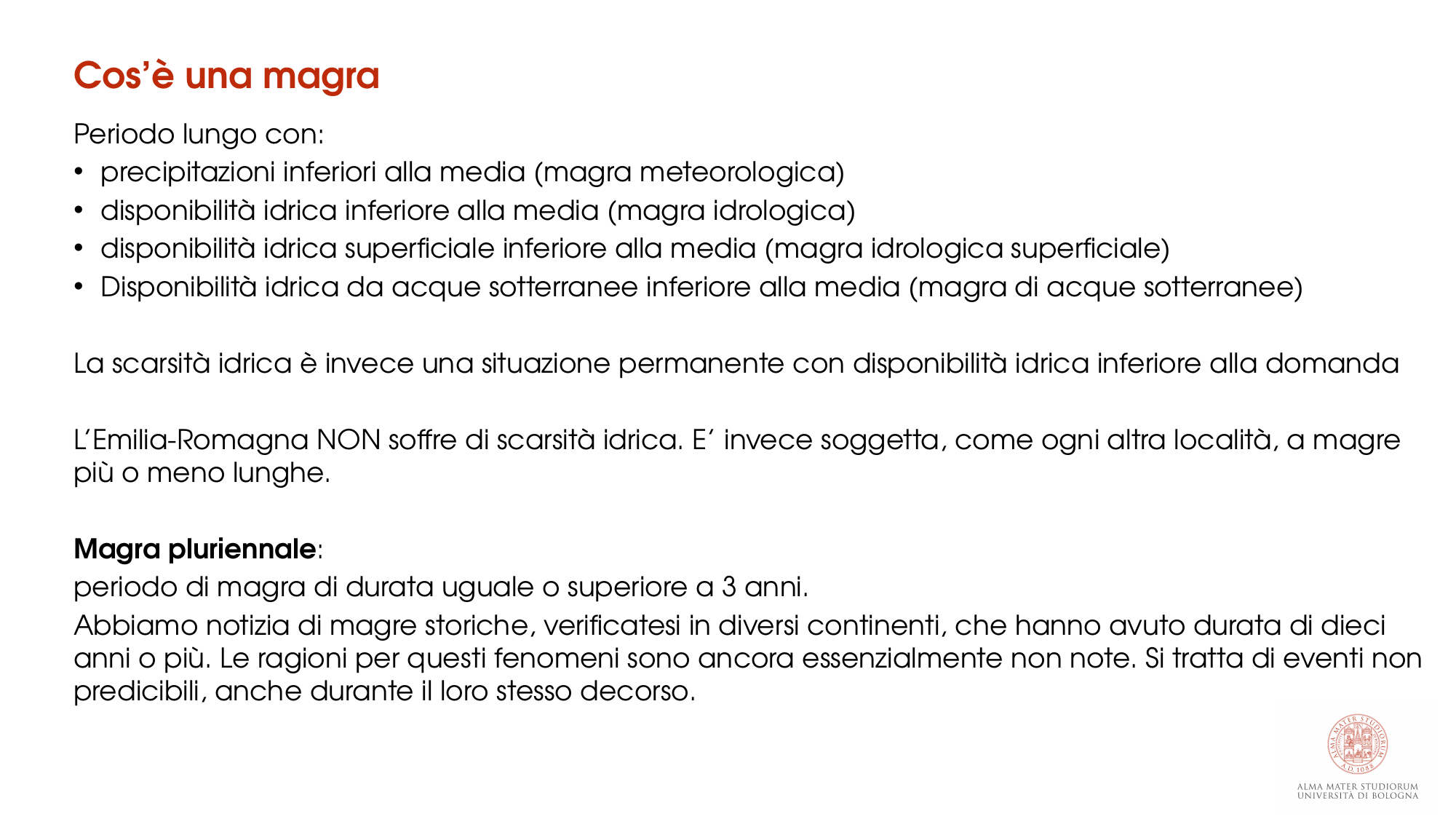

Cos’è una magra
Periodo lungo con:
precipitazioni inferiori alla media (magra meteorologica)
disponibilità idrica inferiore alla media (magra idrologica)
disponibilità idrica superficiale inferiore alla media (magra idrologica superficiale)
Disponibilità idrica da acque sotterranee inferiore alla media (magra di acque sotterranee)

La scarsità idrica è invece una situazione permanente con disponibilità idrica inferiore alla domanda

L’Emilia-Romagna NON soffre di scarsità idrica. E’ invece soggetta, come ogni altra località, a magre più o meno lunghe.

Magra pluriennale:
periodo di magra di durata uguale o superiore a 3 anni.
Abbiamo notizia di magre storiche, verificatesi in diversi continenti, che hanno avuto durata di dieci anni o più. Le ragioni per questi fenomeni sono ancora essenzialmente non note. Si tratta di eventi non predicibili, anche durante il loro stesso decorso.